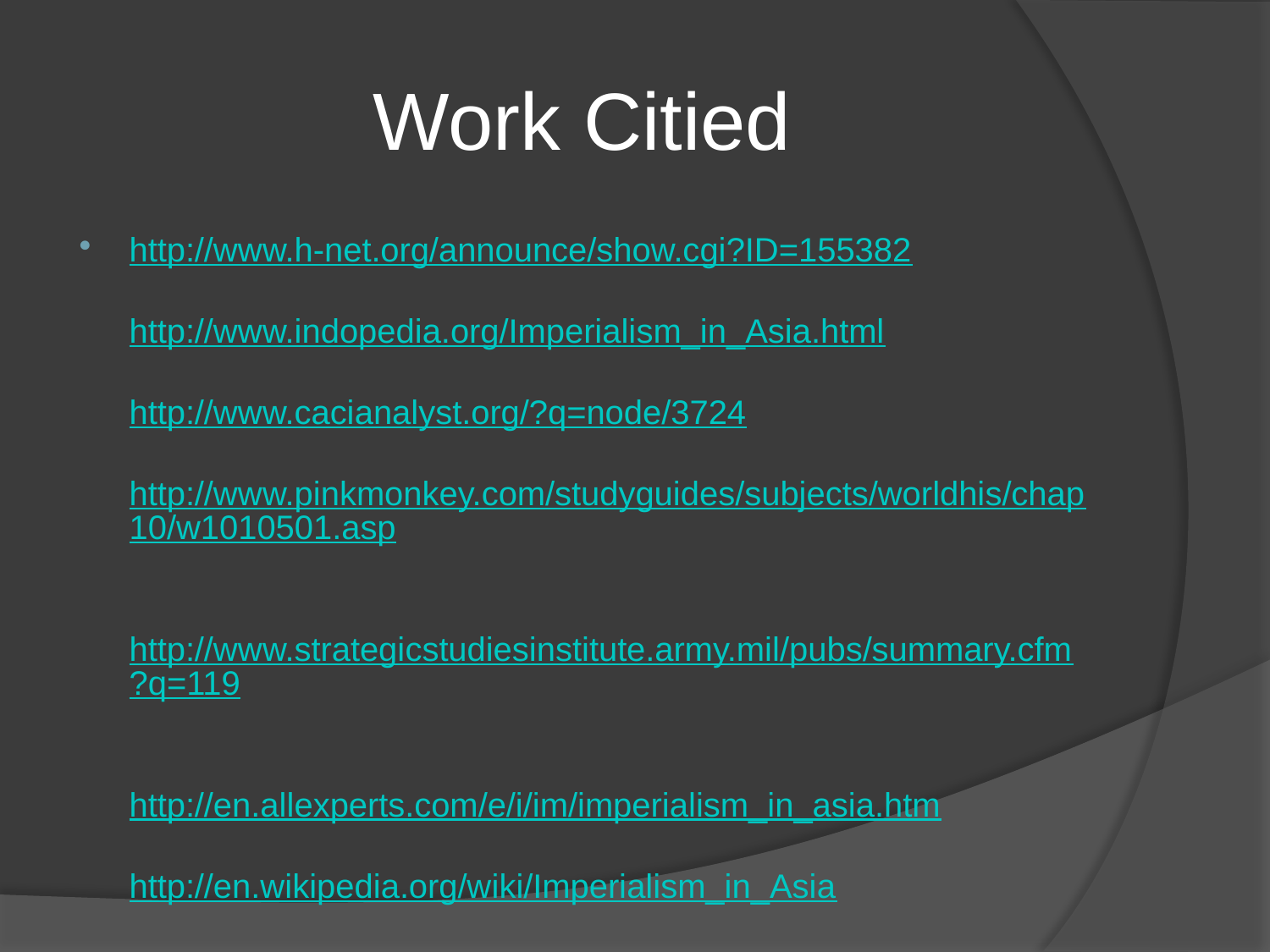

# Work Citied
http://www.h-net.org/announce/show.cgi?ID=155382
http://www.indopedia.org/Imperialism_in_Asia.html
http://www.cacianalyst.org/?q=node/3724
http://www.pinkmonkey.com/studyguides/subjects/worldhis/chap10/w1010501.asp
http://www.strategicstudiesinstitute.army.mil/pubs/summary.cfm?q=119
http://en.allexperts.com/e/i/im/imperialism_in_asia.htm
http://en.wikipedia.org/wiki/Imperialism_in_Asia